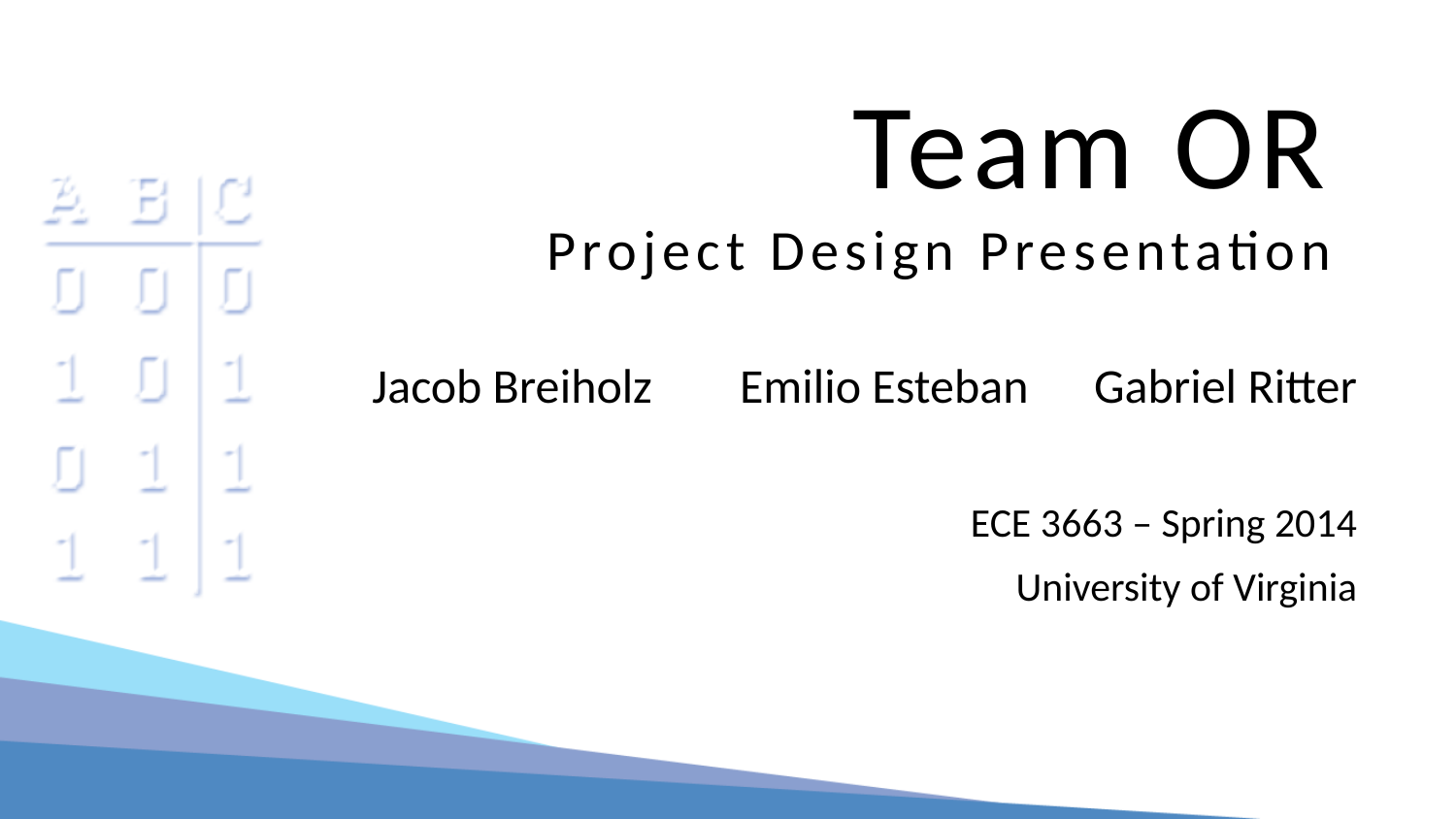

# Team OR Project Design Presentation
Jacob Breiholz        Emilio Esteban      Gabriel Ritter

ECE 3663 – Spring 2014
University of Virginia